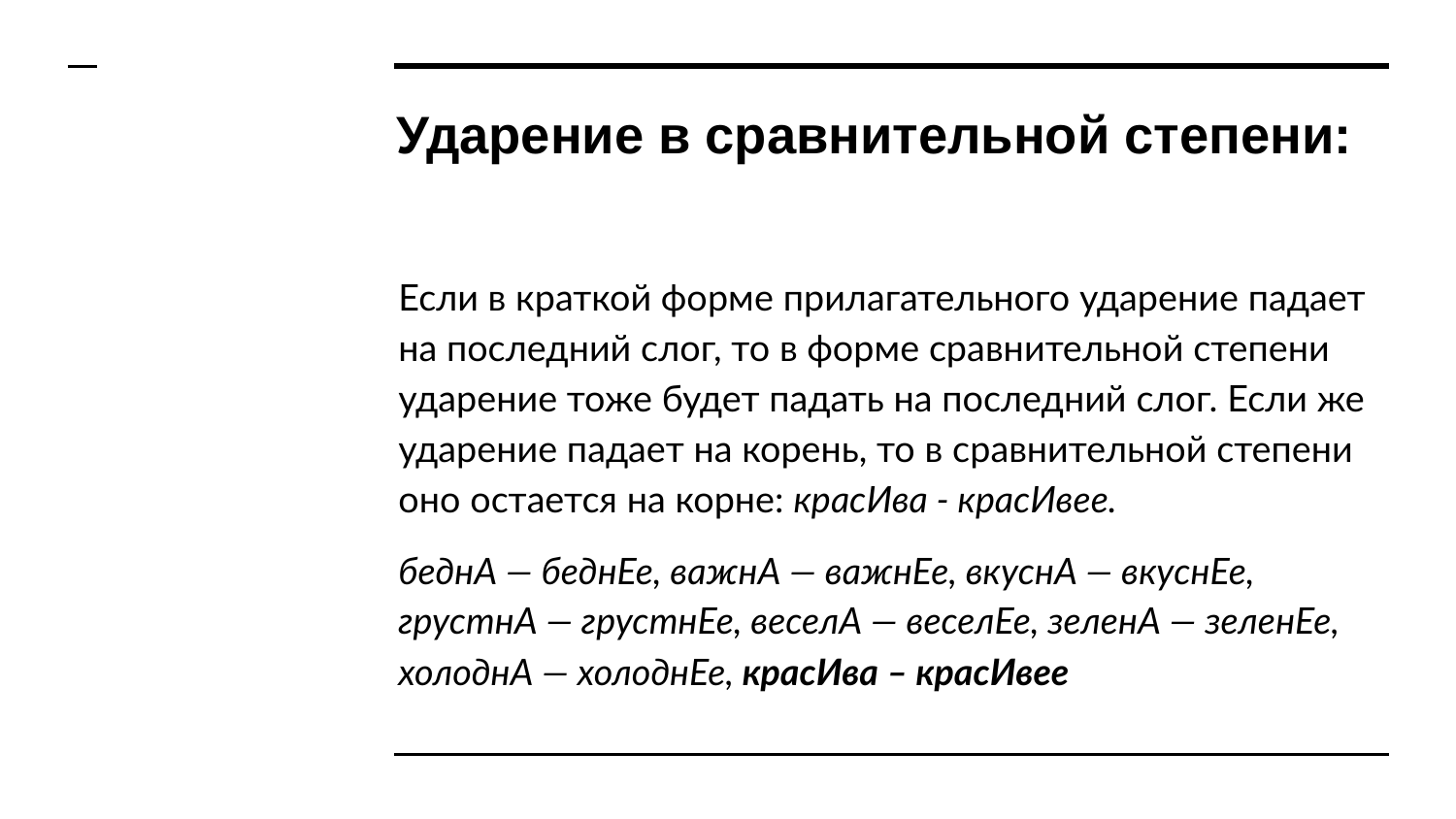

# Ударение в сравнительной степени:
Если в краткой форме прилагательного ударение падает на последний слог, то в форме сравнительной степени ударение тоже будет падать на последний слог. Если же ударение падает на корень, то в сравнительной степени оно остается на корне: красИва - красИвее.
беднА — беднЕе, важнА — важнЕе, вкуснА — вкуснЕе, грустнА — грустнЕе, веселА — веселЕе, зеленА — зеленЕе, холоднА — холоднЕе, красИва – красИвее